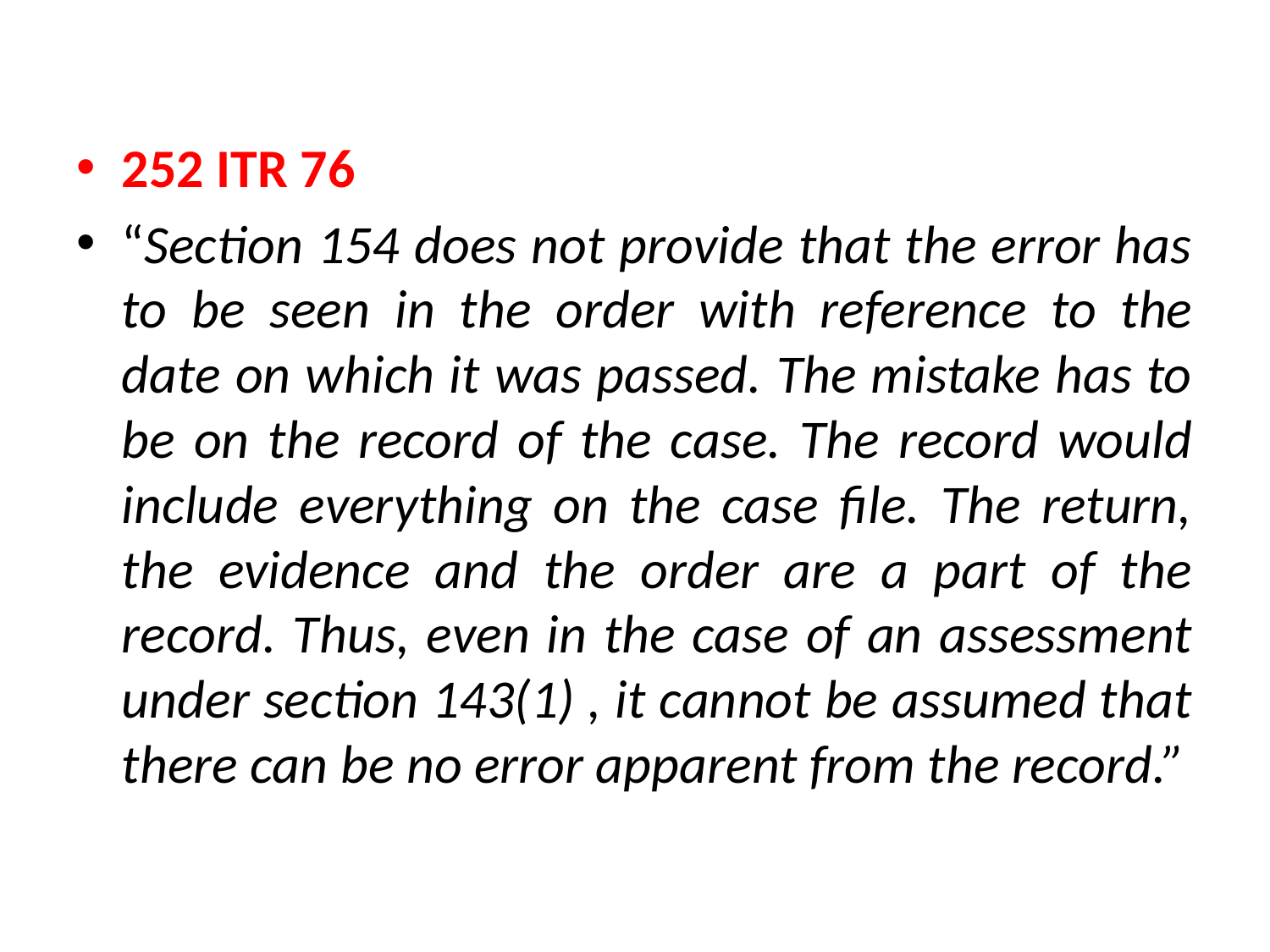

#
252 ITR 76
“Section 154 does not provide that the error has to be seen in the order with reference to the date on which it was passed. The mistake has to be on the record of the case. The record would include everything on the case file. The return, the evidence and the order are a part of the record. Thus, even in the case of an assessment under section 143(1) , it cannot be assumed that there can be no error apparent from the record.”